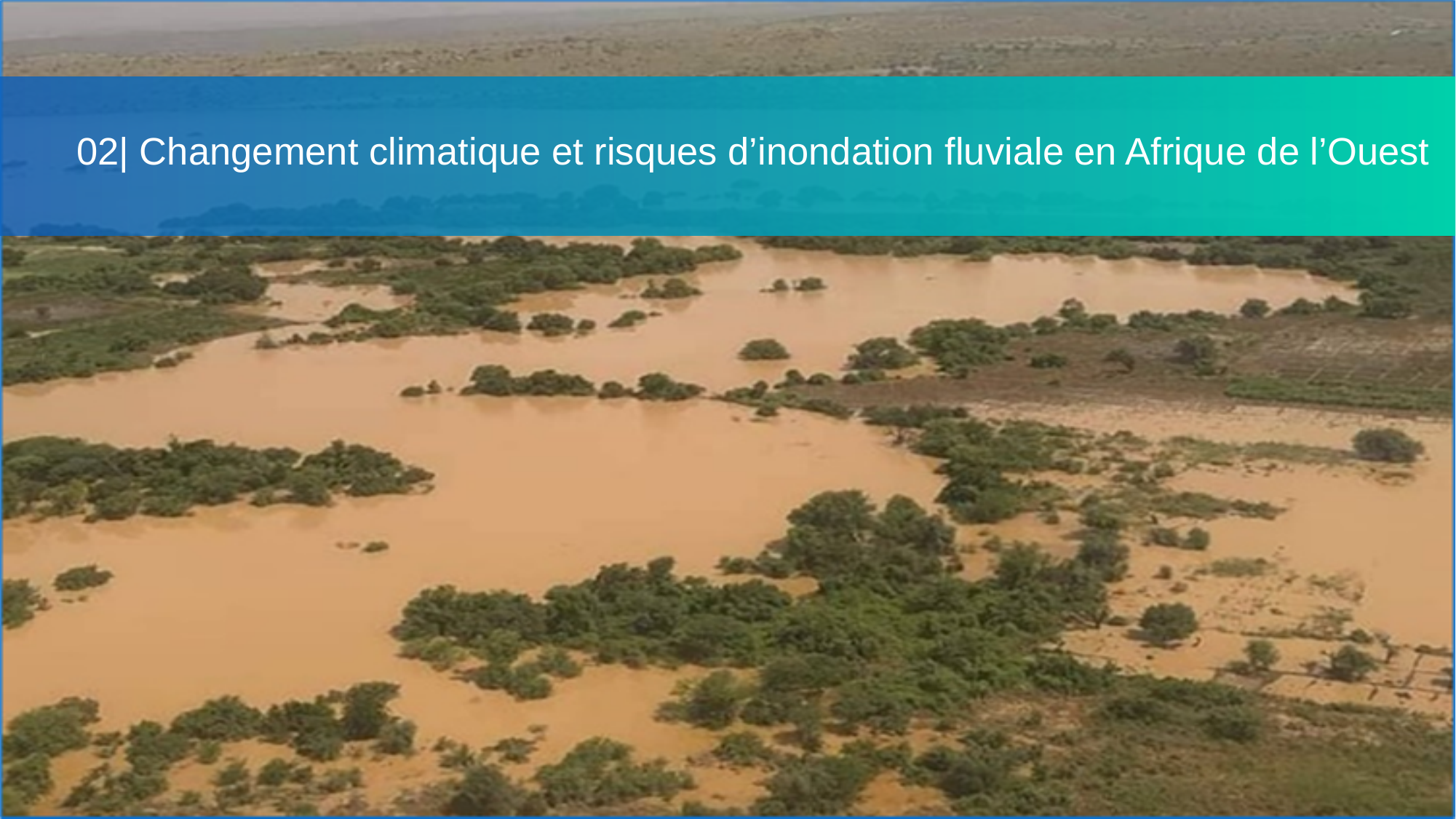

02| Changement climatique et risques d’inondation fluviale en Afrique de l’Ouest